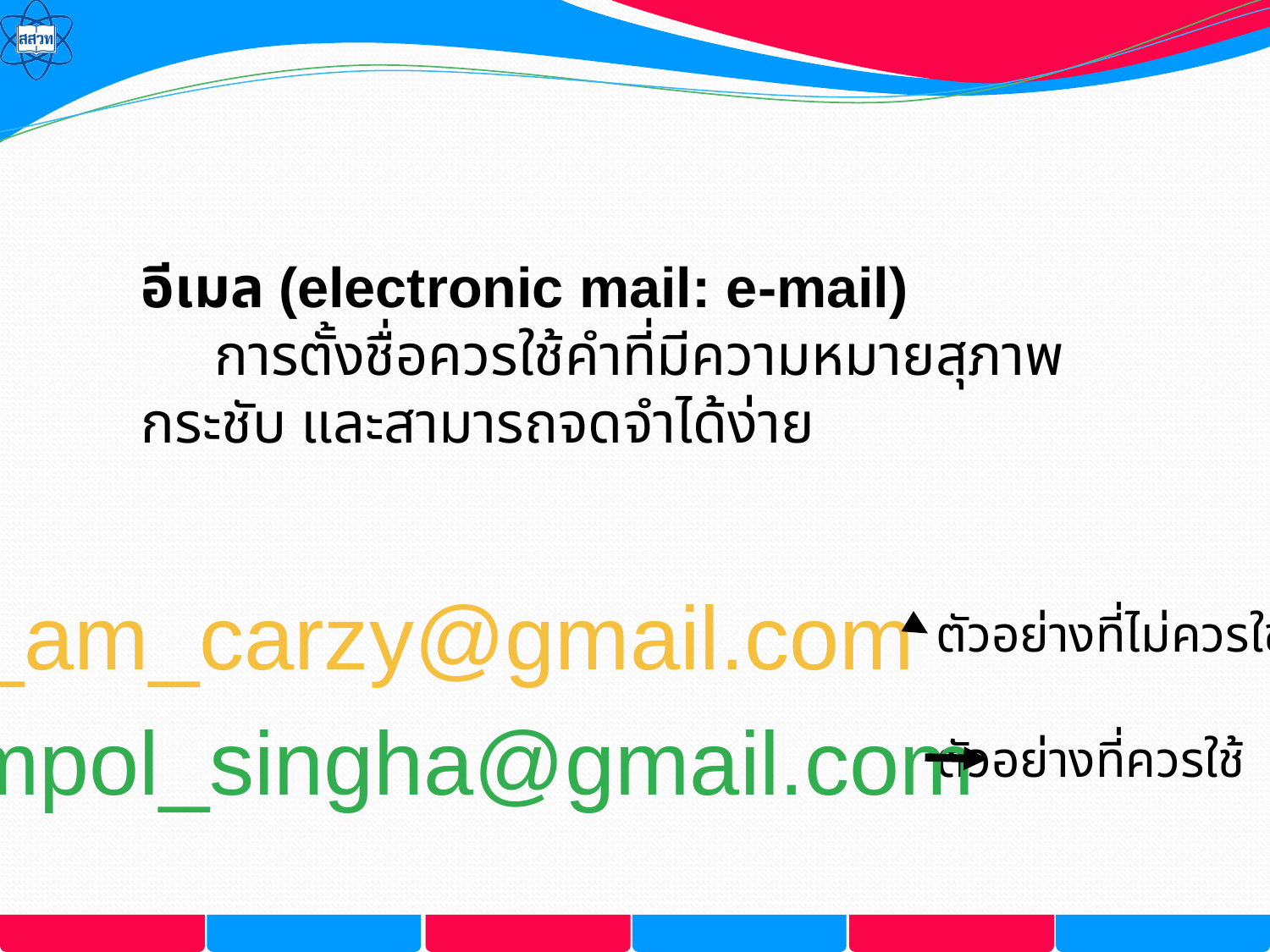

อีเมล (electronic mail: e-mail)
     การตั้งชื่อควรใช้คำที่มีความหมายสุภาพ กระชับ และสามารถจดจำได้ง่าย
i_am_carzy@gmail.com
ตัวอย่างที่ไม่ควรใช้
ตัวอย่างที่ควรใช้
jumpol_singha@gmail.com